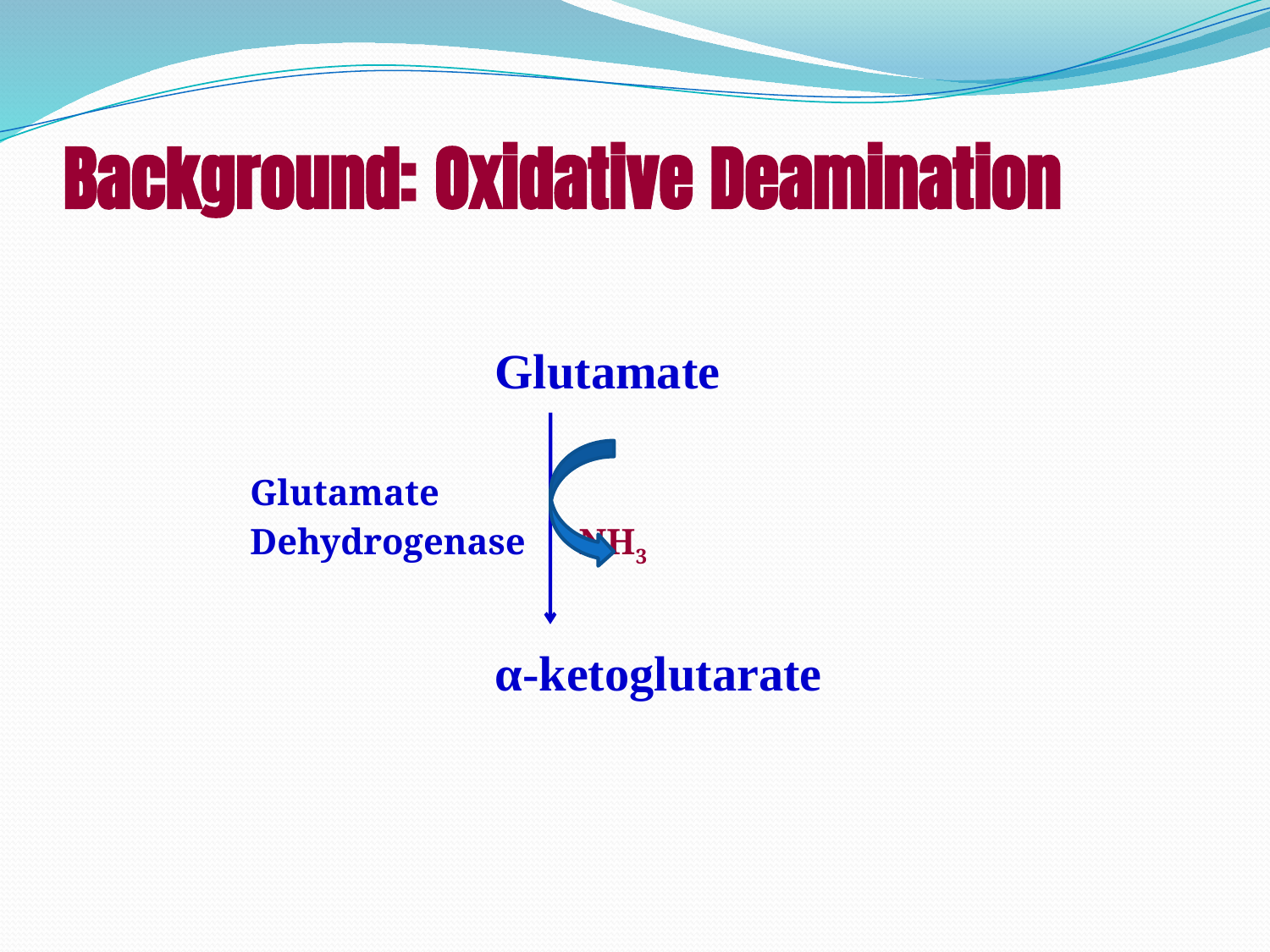

# Background: Oxidative Deamination

				Glutamate

Glutamate
Dehydrogenase	     NH3

				α-ketoglutarate